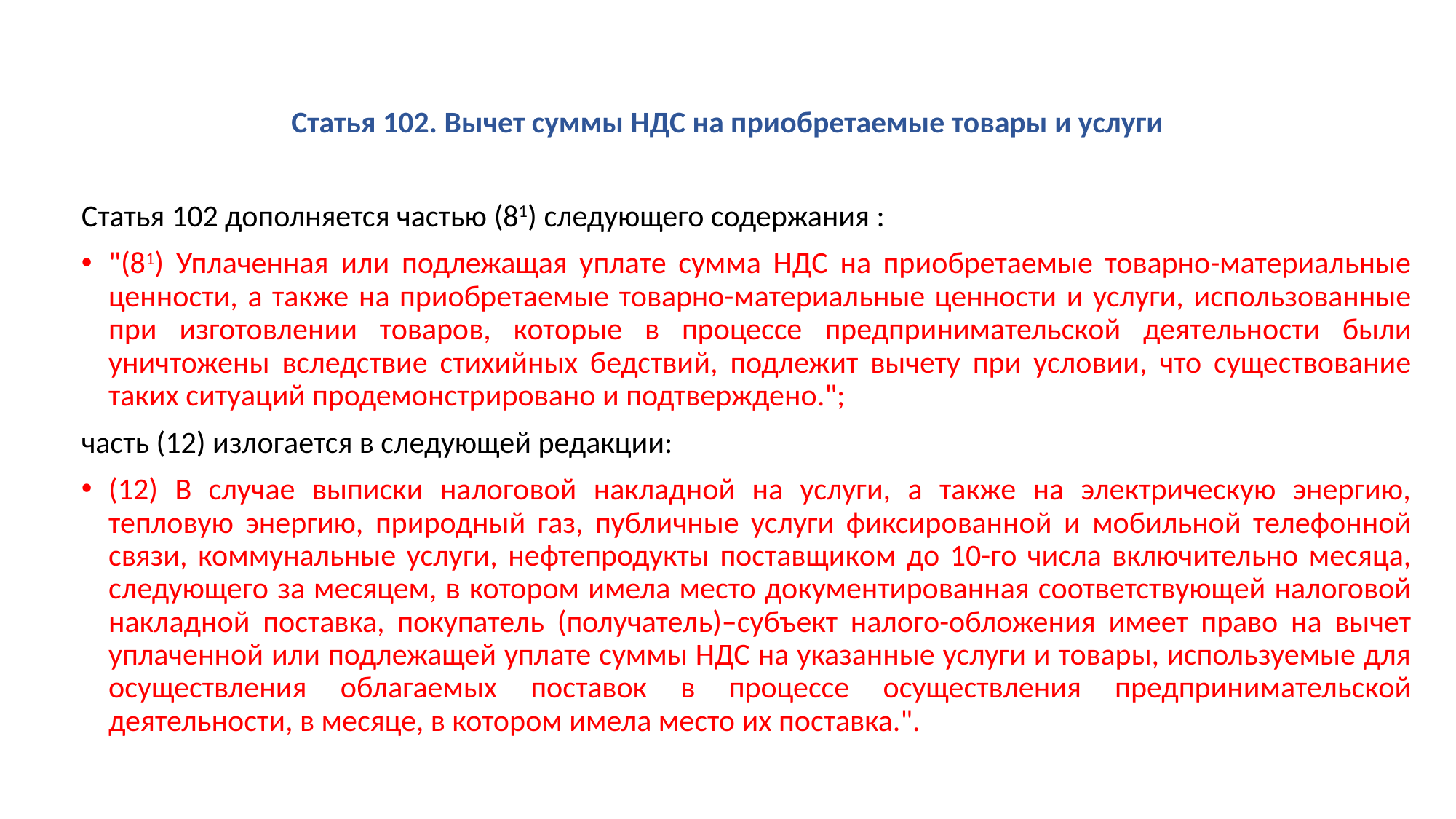

# Статья 102. Вычет суммы НДС на приобретаемые товары и услуги
Статья 102 дополняется частью (81) следующего содержания :
"(81) Уплаченная или подлежащая уплате сумма НДС на приобретаемые товарно-материальные ценности, а также на приобретаемые товарно-материальные ценности и услуги, использованные при изготовлении товаров, которые в процессе предпринимательской деятельности были уничтожены вследствие стихийных бедствий, подлежит вычету при условии, что существование таких ситуаций продемонстрировано и подтверждено.";
часть (12) излогается в следующей редакции:
(12) В случае выписки налоговой накладной на услуги, а также на электрическую энергию, тепловую энергию, природный газ, публичные услуги фиксированной и мобильной телефонной связи, коммунальные услуги, нефтепродукты поставщиком до 10-го числа включительно месяца, следующего за месяцем, в котором имела место документированная соответствующей налоговой накладной поставка, покупатель (получатель)–субъект налого-обложения имеет право на вычет уплаченной или подлежащей уплате суммы НДС на указанные услуги и товары, используемые для осуществления облагаемых поставок в процессе осуществления предпринимательской деятельности, в месяце, в котором имела место их поставка.".